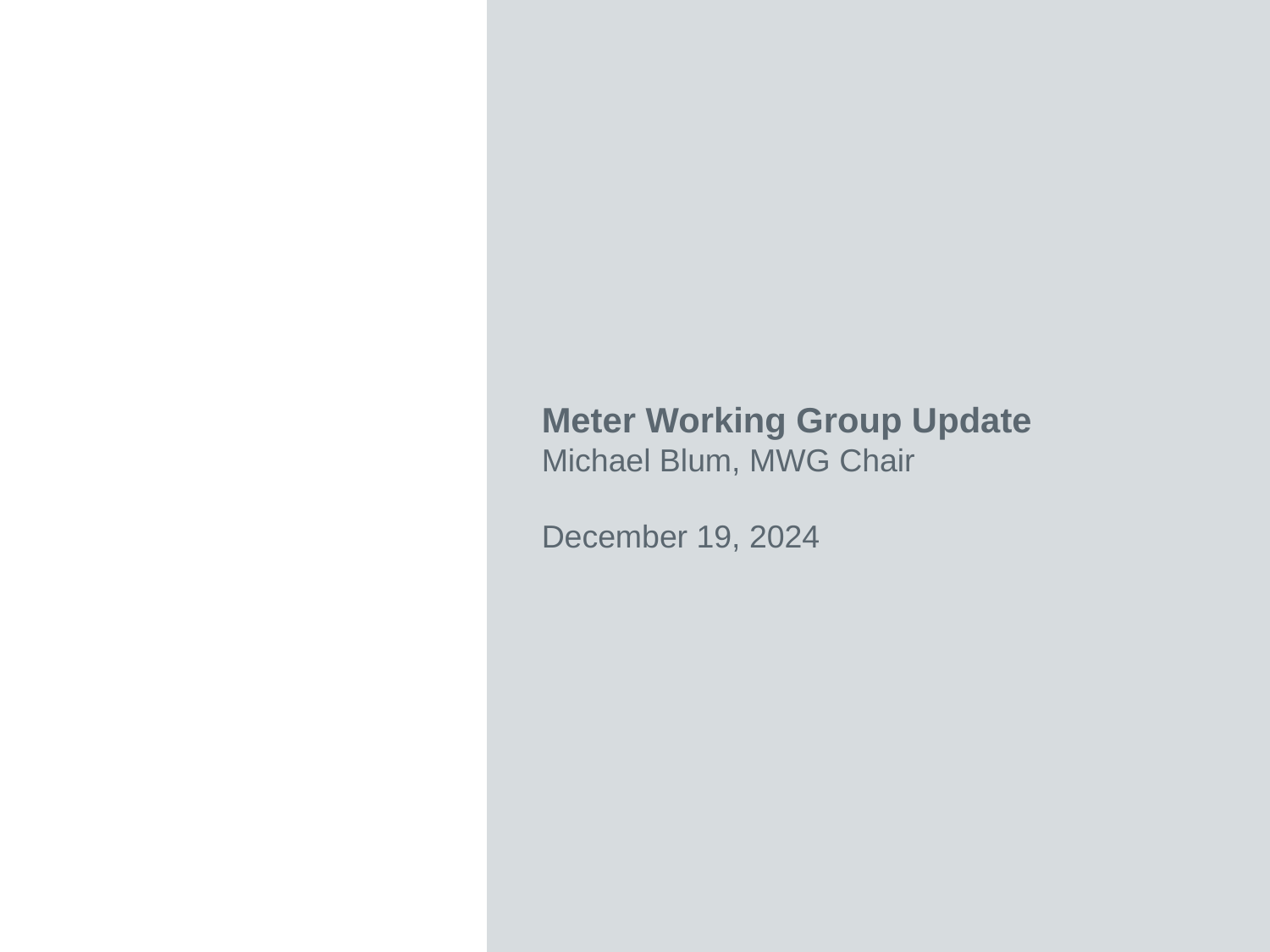

Meter Working Group Update
Michael Blum, MWG Chair

December 19, 2024